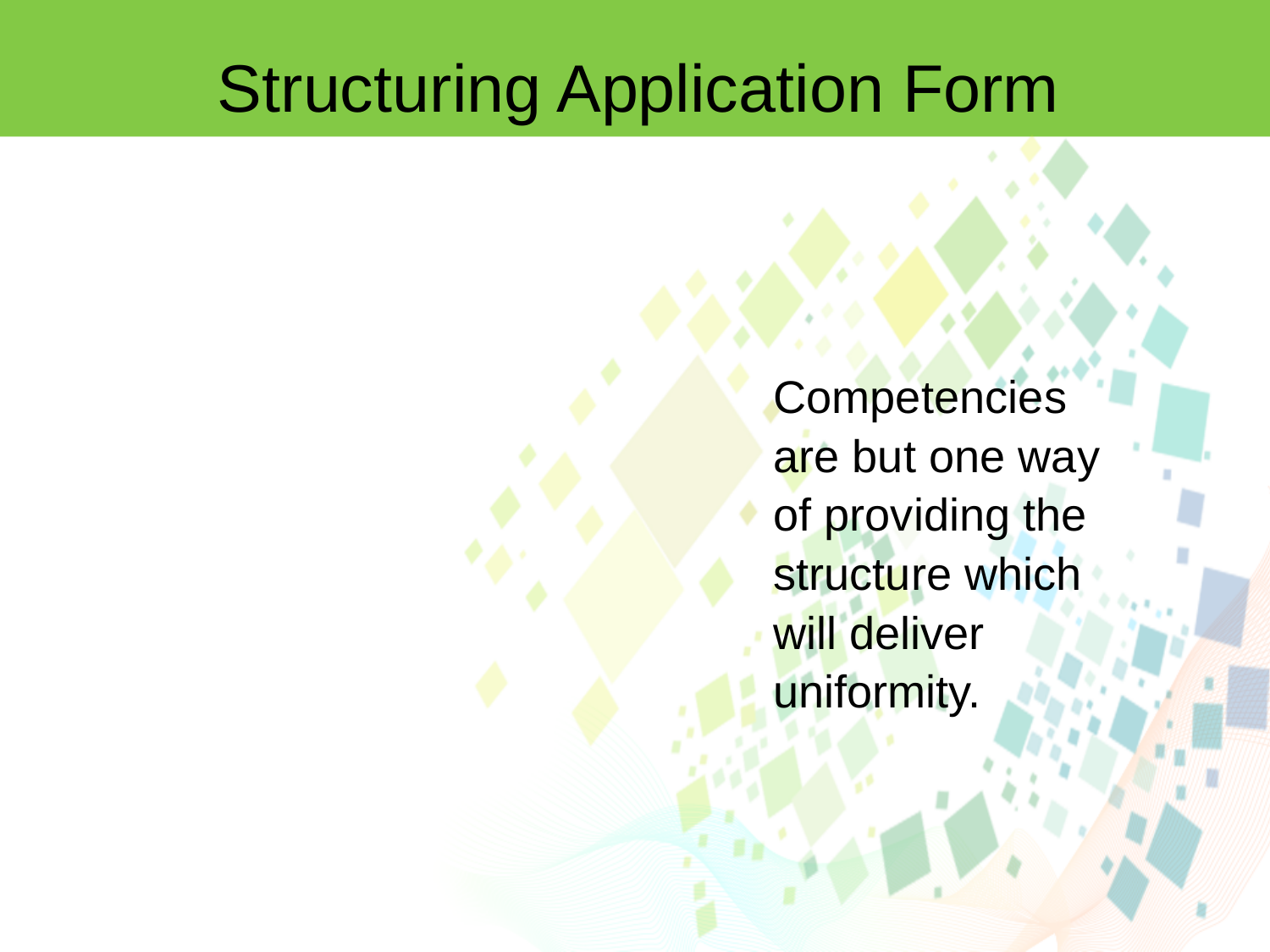

Structuring Application Form
Competencies are but one way of providing the structure which will deliver uniformity.